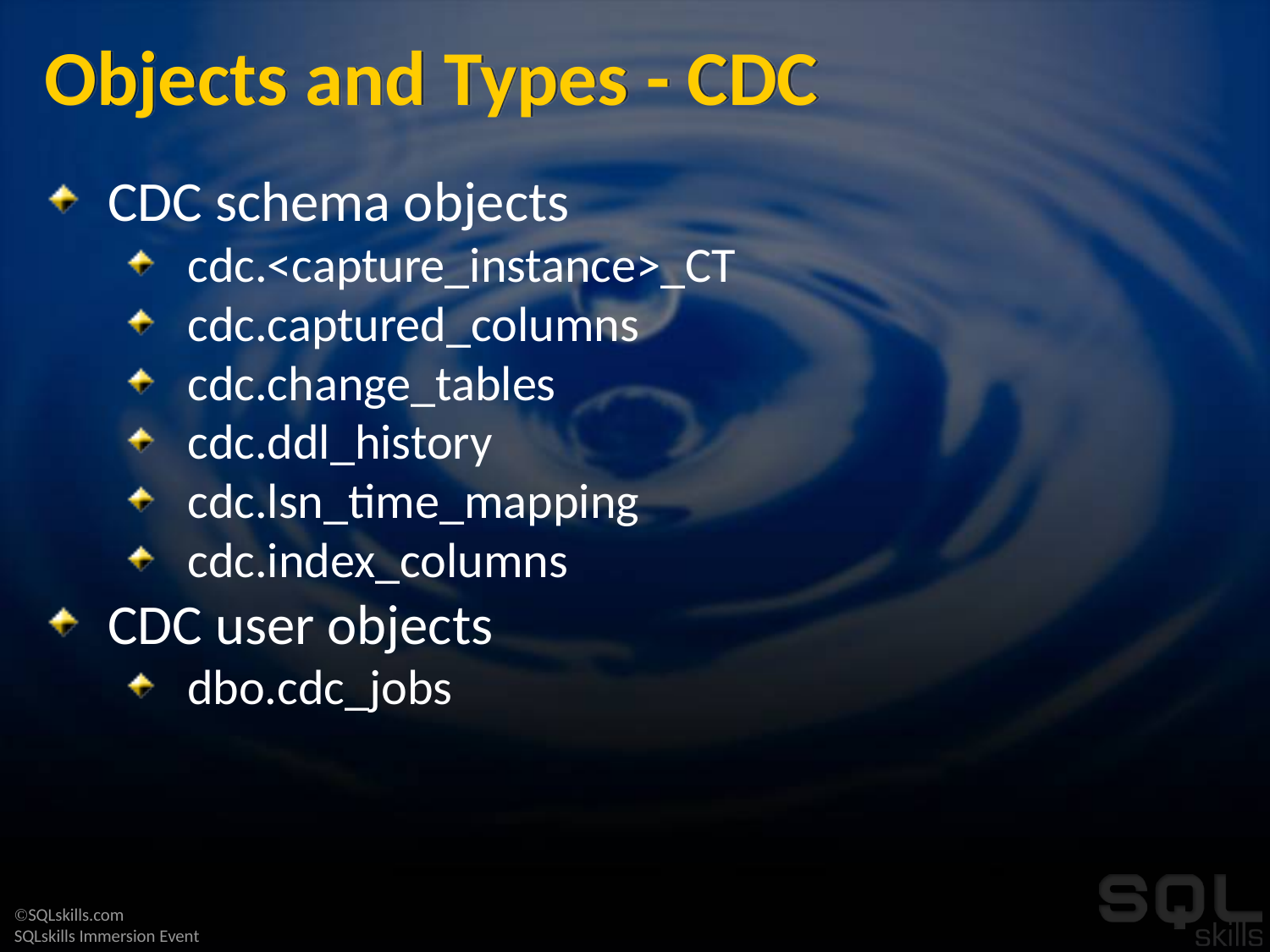

# Objects and Types - CDC
CDC schema objects
cdc.<capture_instance>_CT
cdc.captured_columns
cdc.change_tables
cdc.ddl_history
cdc.lsn_time_mapping
cdc.index_columns
CDC user objects
dbo.cdc_jobs